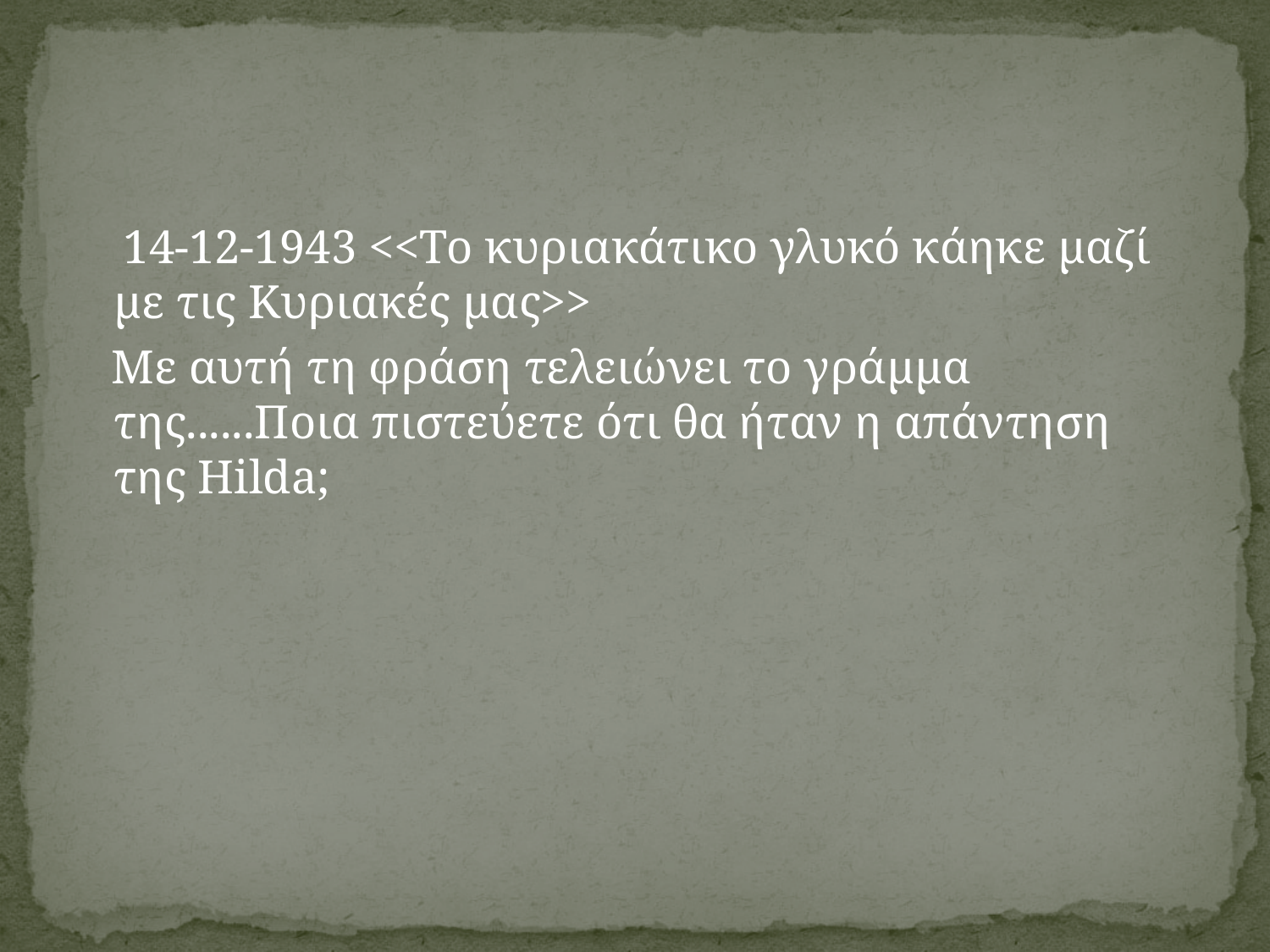

#
    14-12-1943 <<Το κυριακάτικο γλυκό κάηκε μαζί με τις Κυριακές μας>>
   Με αυτή τη φράση τελειώνει το γράμμα της......Ποια πιστεύετε ότι θα ήταν η απάντηση της Hilda;